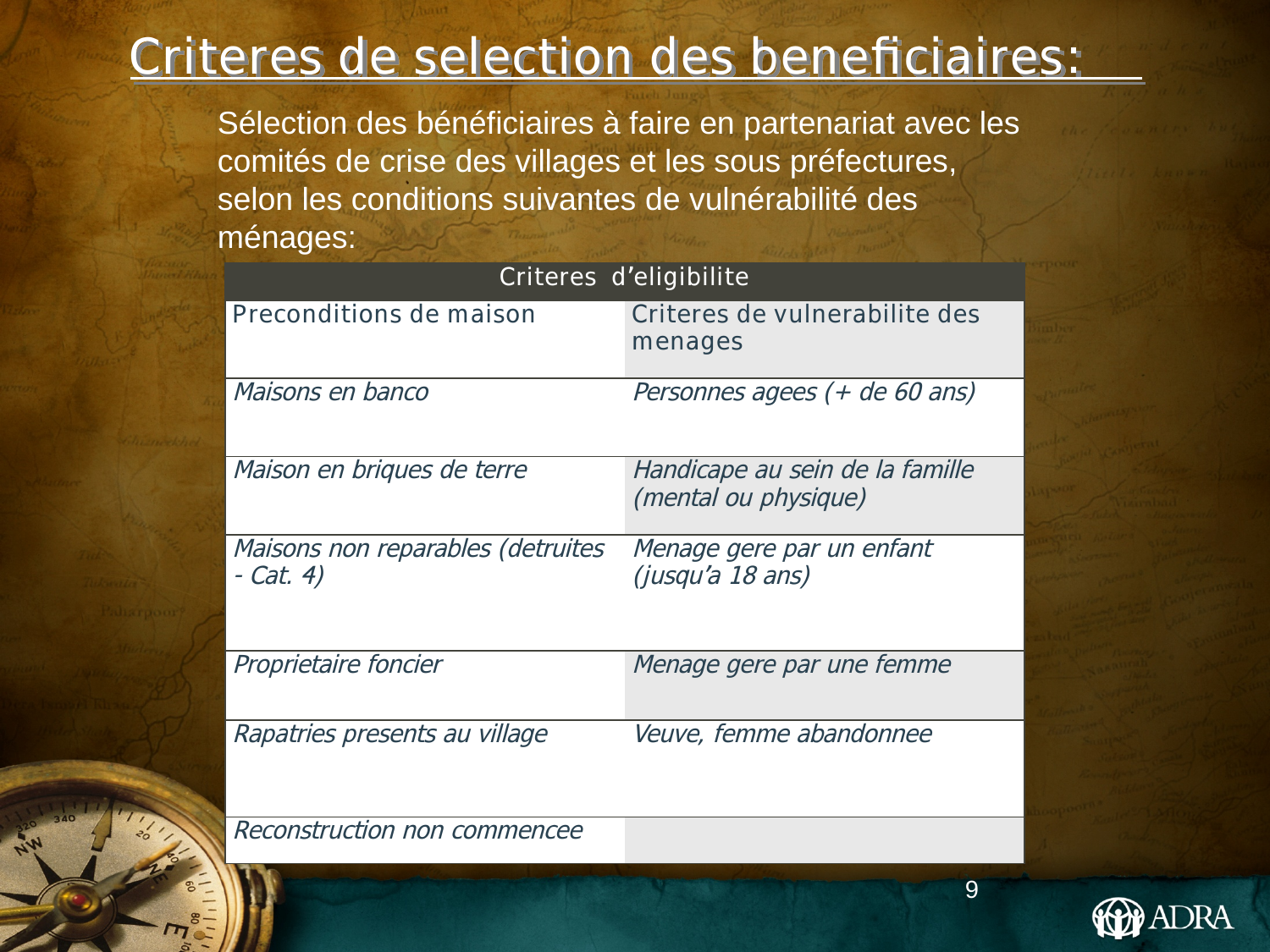

# Criteres de selection des beneficiaires:
Sélection des bénéficiaires à faire en partenariat avec les comités de crise des villages et les sous préfectures, selon les conditions suivantes de vulnérabilité des ménages:

| Criteres d’eligibilite |  |
| --- | --- |
| Preconditions de maison | Criteres de vulnerabilite des menages |
| Maisons en banco | Personnes agees (+ de 60 ans) |
| Maison en briques de terre | Handicape au sein de la famille (mental ou physique) |
| Maisons non reparables (detruites - Cat. 4) | Menage gere par un enfant (jusqu’a 18 ans) |
| Proprietaire foncier | Menage gere par une femme |
| Rapatries presents au village | Veuve, femme abandonnee |
| Reconstruction non commencee |  |

9